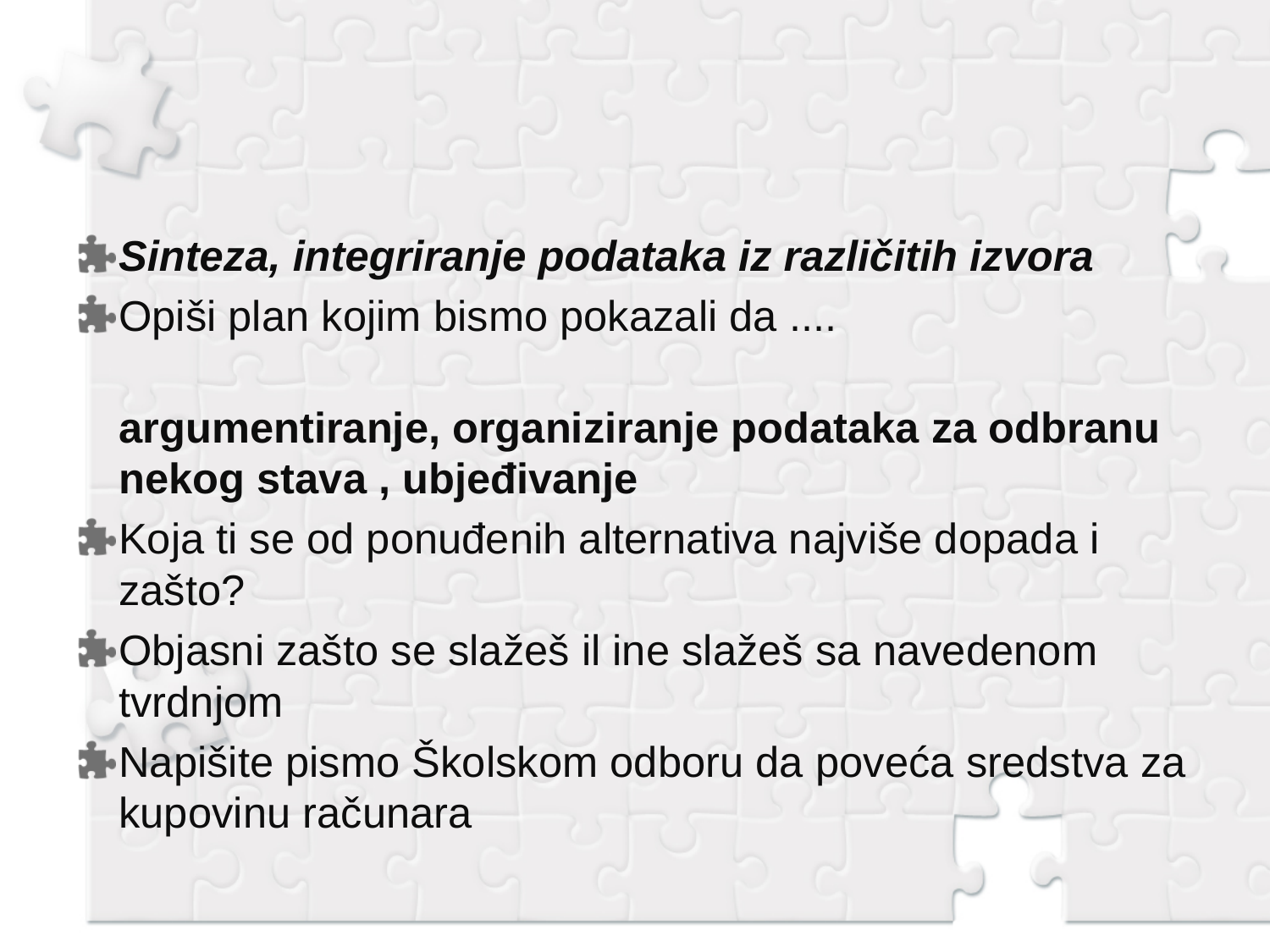

#
Sinteza, integriranje podataka iz različitih izvora
Opiši plan kojim bismo pokazali da ....
argumentiranje, organiziranje podataka za odbranu nekog stava , ubjeđivanje
Koja ti se od ponuđenih alternativa najviše dopada i zašto?
Objasni zašto se slažeš il ine slažeš sa navedenom tvrdnjom
Napišite pismo Školskom odboru da poveća sredstva za kupovinu računara